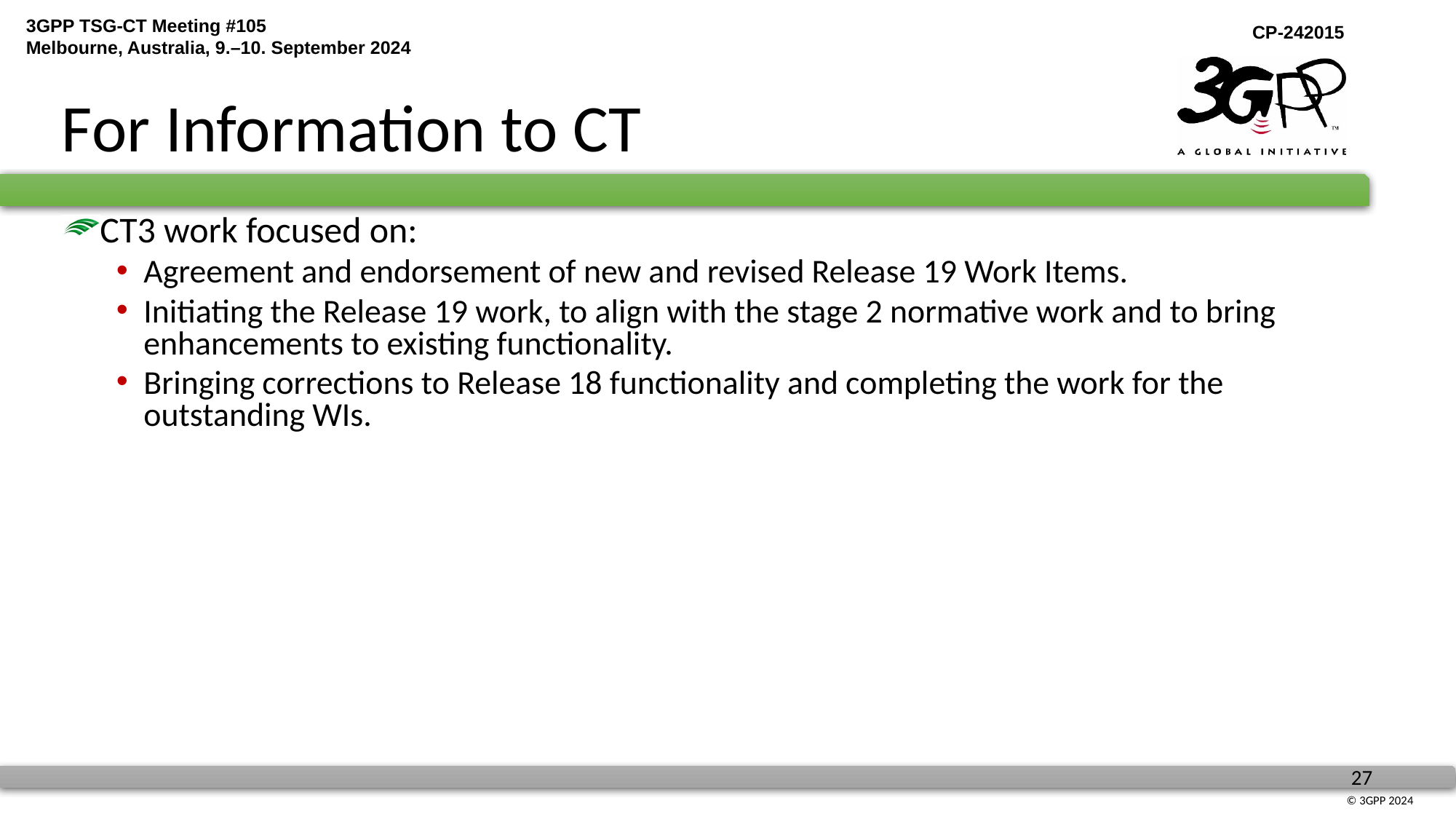

# For Information to CT
CT3 work focused on:
Agreement and endorsement of new and revised Release 19 Work Items.
Initiating the Release 19 work, to align with the stage 2 normative work and to bring enhancements to existing functionality.
Bringing corrections to Release 18 functionality and completing the work for the outstanding WIs.